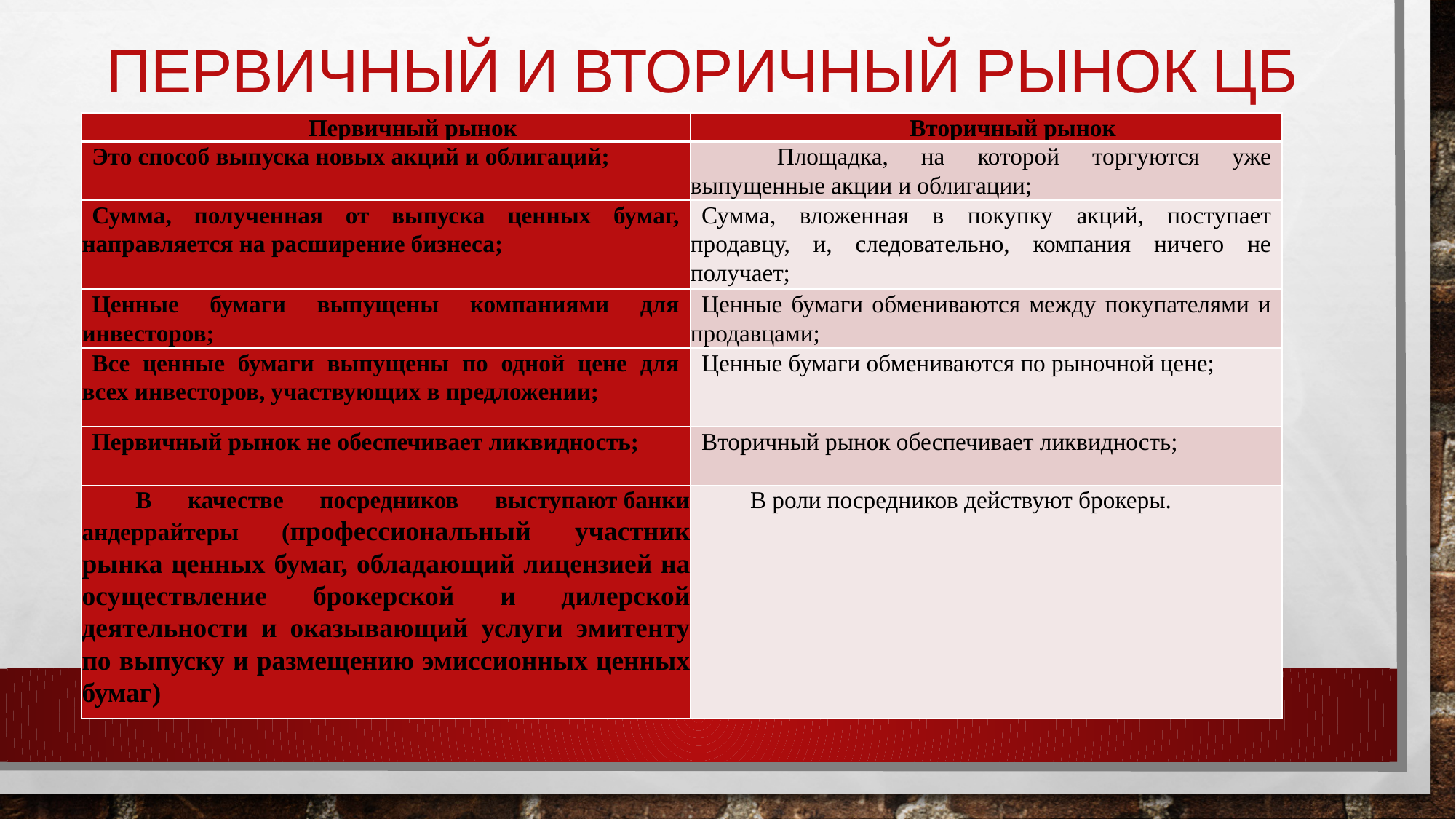

# Первичный и вторичный рынок ЦБ
| Первичный рынок | Вторичный рынок |
| --- | --- |
| Это способ выпуска новых акций и облигаций; | Площадка, на которой торгуются уже выпущенные акции и облигации; |
| Сумма, полученная от выпуска ценных бумаг, направляется на расширение бизнеса; | Сумма, вложенная в покупку акций, поступает продавцу, и, следовательно, компания ничего не получает; |
| Ценные бумаги выпущены компаниями для инвесторов; | Ценные бумаги обмениваются между покупателями и продавцами; |
| Все ценные бумаги выпущены по одной цене для всех инвесторов, участвующих в предложении; | Ценные бумаги обмениваются по рыночной цене; |
| Первичный рынок не обеспечивает ликвидность; | Вторичный рынок обеспечивает ликвидность; |
| В качестве посредников выступают банки андеррайтеры (профессиональный участник рынка ценных бумаг, обладающий лицензией на осуществление брокерской и дилерской деятельности и оказывающий услуги эмитенту по выпуску и размещению эмиссионных ценных бумаг) | В роли посредников действуют брокеры. |